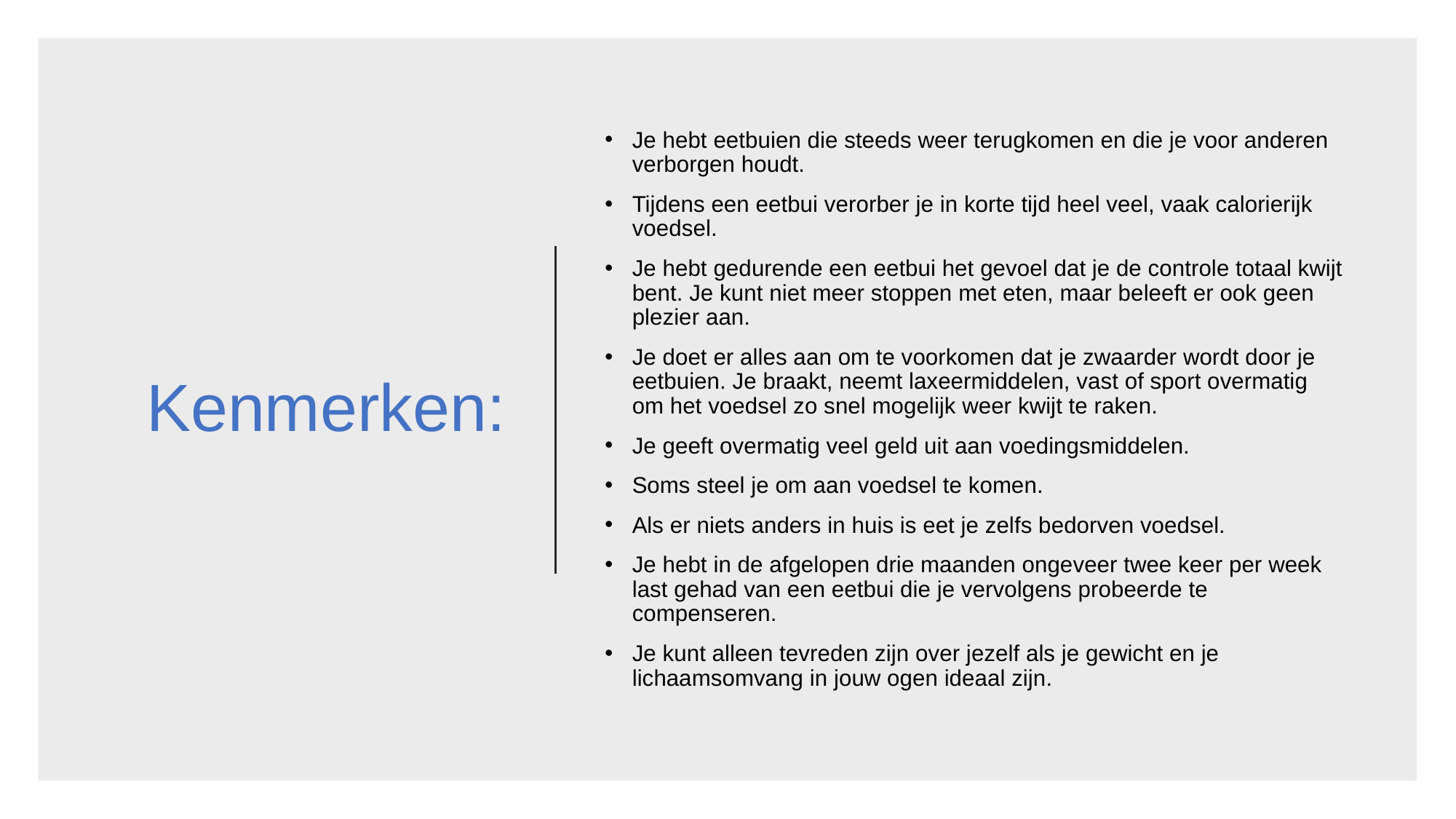

# Kenmerken:
Je hebt eetbuien die steeds weer terugkomen en die je voor anderen verborgen houdt.
Tijdens een eetbui verorber je in korte tijd heel veel, vaak calorierijk voedsel.
Je hebt gedurende een eetbui het gevoel dat je de controle totaal kwijt bent. Je kunt niet meer stoppen met eten, maar beleeft er ook geen plezier aan.
Je doet er alles aan om te voorkomen dat je zwaarder wordt door je eetbuien. Je braakt, neemt laxeermiddelen, vast of sport overmatig om het voedsel zo snel mogelijk weer kwijt te raken.
Je geeft overmatig veel geld uit aan voedingsmiddelen.
Soms steel je om aan voedsel te komen.
Als er niets anders in huis is eet je zelfs bedorven voedsel.
Je hebt in de afgelopen drie maanden ongeveer twee keer per week last gehad van een eetbui die je vervolgens probeerde te compenseren.
Je kunt alleen tevreden zijn over jezelf als je gewicht en je lichaamsomvang in jouw ogen ideaal zijn.